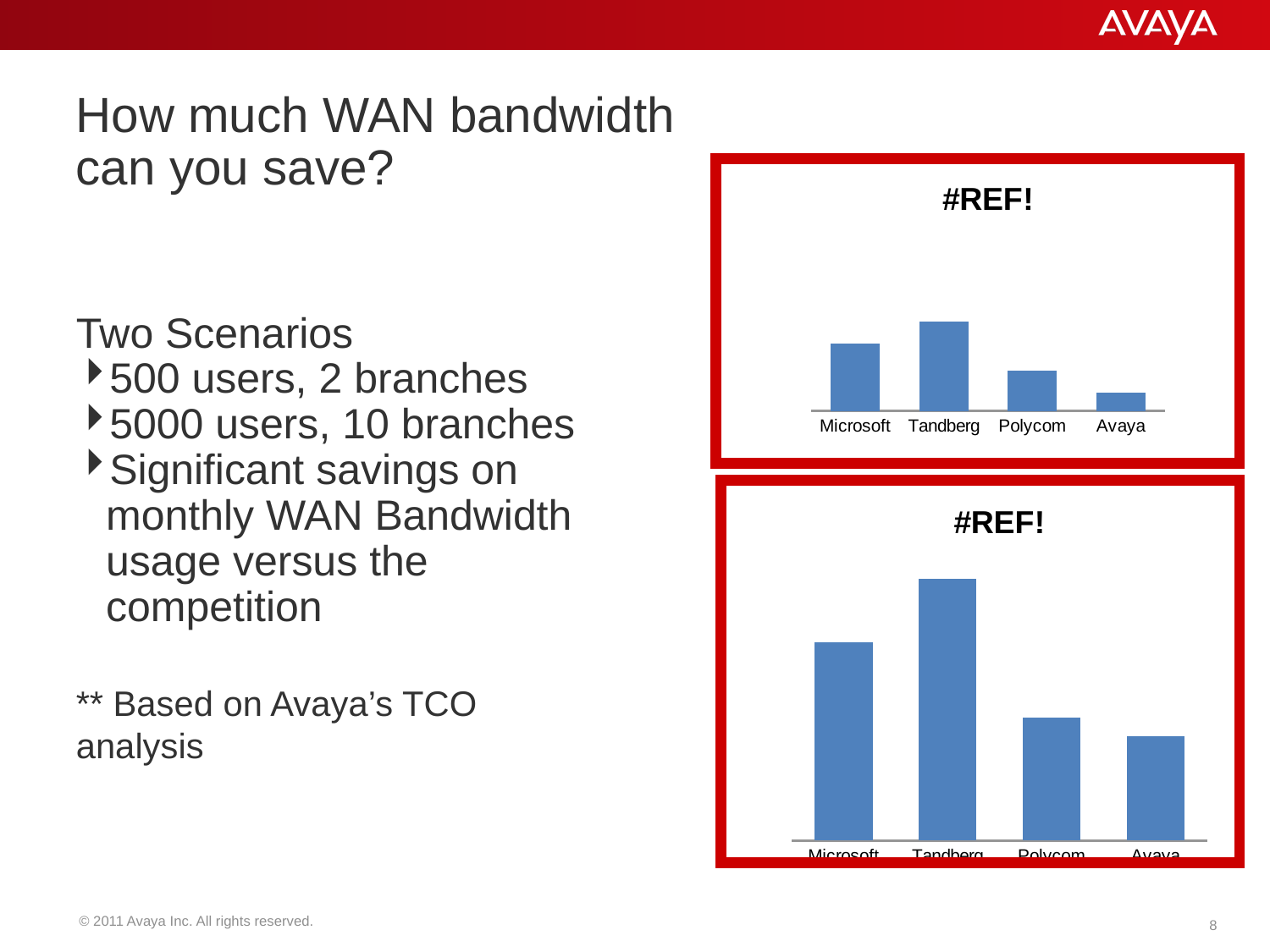

How much WAN bandwidth
can you save?

### Chart: #REF!

| Category | #REF! |
|---|---|
| Microsoft | 15.0 |
| Tandberg | 20.0 |
| Polycom | 9.0 |
| Avaya | 4.0 |
Two Scenarios
500 users, 2 branches
5000 users, 10 branches
Significant savings on monthly WAN Bandwidth usage versus the competition

** Based on Avaya’s TCO analysis

### Chart: #REF!

| Category | #REF! |
|---|---|
| Microsoft | 266.0 |
| Tandberg | 352.0 |
| Polycom | 165.0 |
| Avaya | 140.0 |